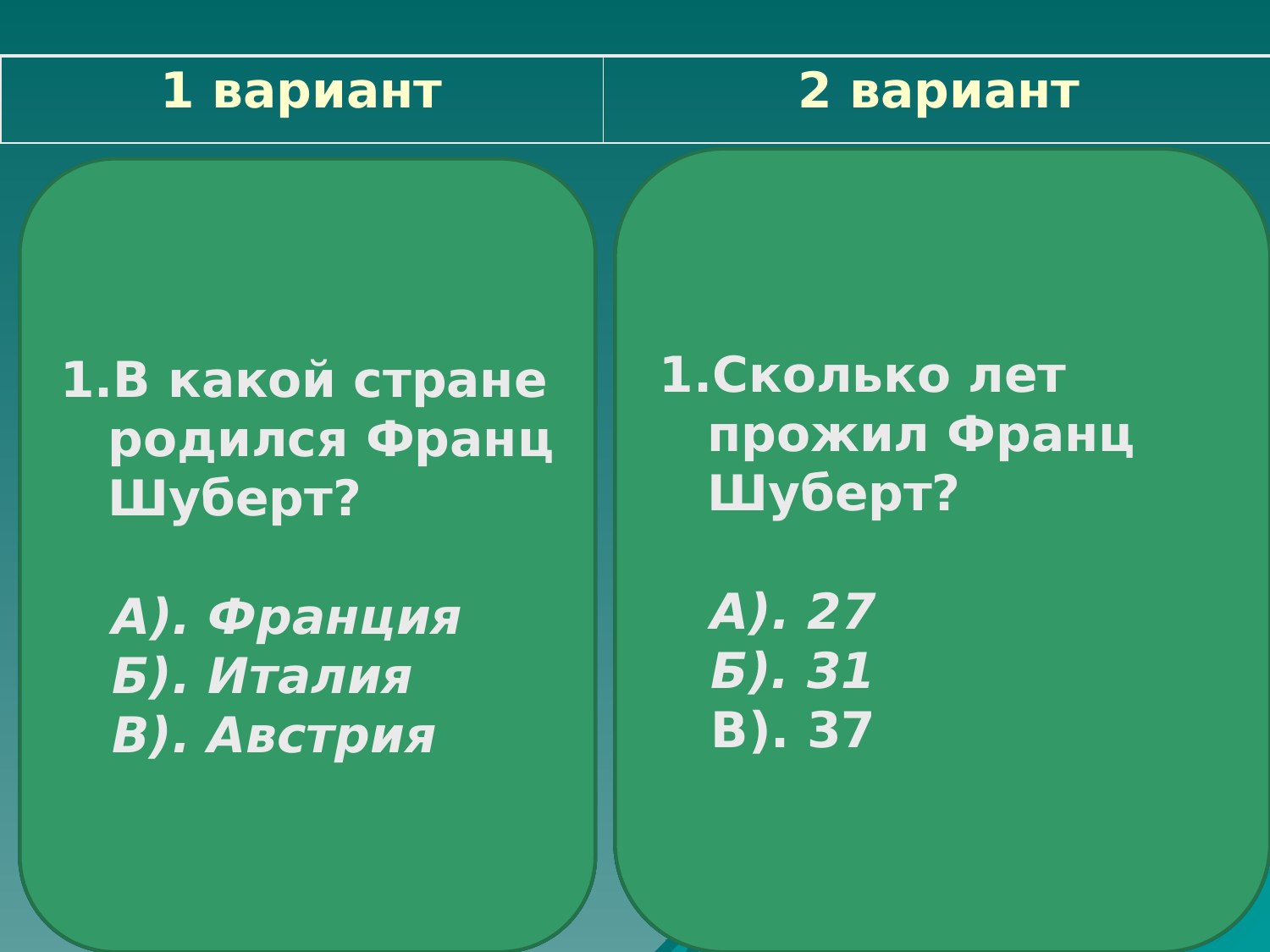

| 1 вариант | 2 вариант |
| --- | --- |
7. Какой характер имеет баллада в целом?

А). Тихий и
      спокойный
Б). Взволнованный
      и тревожный
В). Веселый и
      озорной
6. Какого персонажа характеризует плавная, закругленная, певучая мелодия?

А). Отца
Б). Сына
В). Лесного царя
5. Как звучит речь автора, отца и сына?

А). Взволнованно
Б). Завлекательно
В). Вкрадчиво
4. Какой образ в песне-балладе «Лесной царь»?

А). Лирический
Б). Драматический
В). Эпический
3. Кто сделал лучший перевод баллады?

А). Пушкин
Б). Лермонтов
В). Жуковский

2. Во сколько лет Ф. Шуберт написал «Лесного царя»?

А). 28
Б). 23
В). 18

Сколько лет прожил Франц Шуберт?

   А). 27
   Б). 31
   В). 37
7. Какие образы повлияли на построение всего музыкального произведения?

А). Любовь и
      ненависть
Б). Жизнь и
      смерть
В). Война и мир
6. Что в музыкальном сопровождении баллады помогает вам прочувствовать драматический образ?
А). Пунктирный
      ритм
Б). Ритм марша
В). Ритм
 бешеной скачки
5. Речь какого персонажа баллады звучит ласково, вкрадчиво, мягко, завлекательно?

А). Отца
Б). Лесного царя
В). Сына
4. Сколько характеров в песне-балладе «Лесной царь»?

А). 4
Б). 5
В). 6

3. Кто автор немецкого текста баллады?

А). Шиллер
Б). Гёте
В). Шекспир
2. Сколько песен написал
Ф. Шуберт?

А). 600
Б). 500
В). 400
В какой стране родился Франц Шуберт?

   А). Франция
   Б). Италия
   В). Австрия